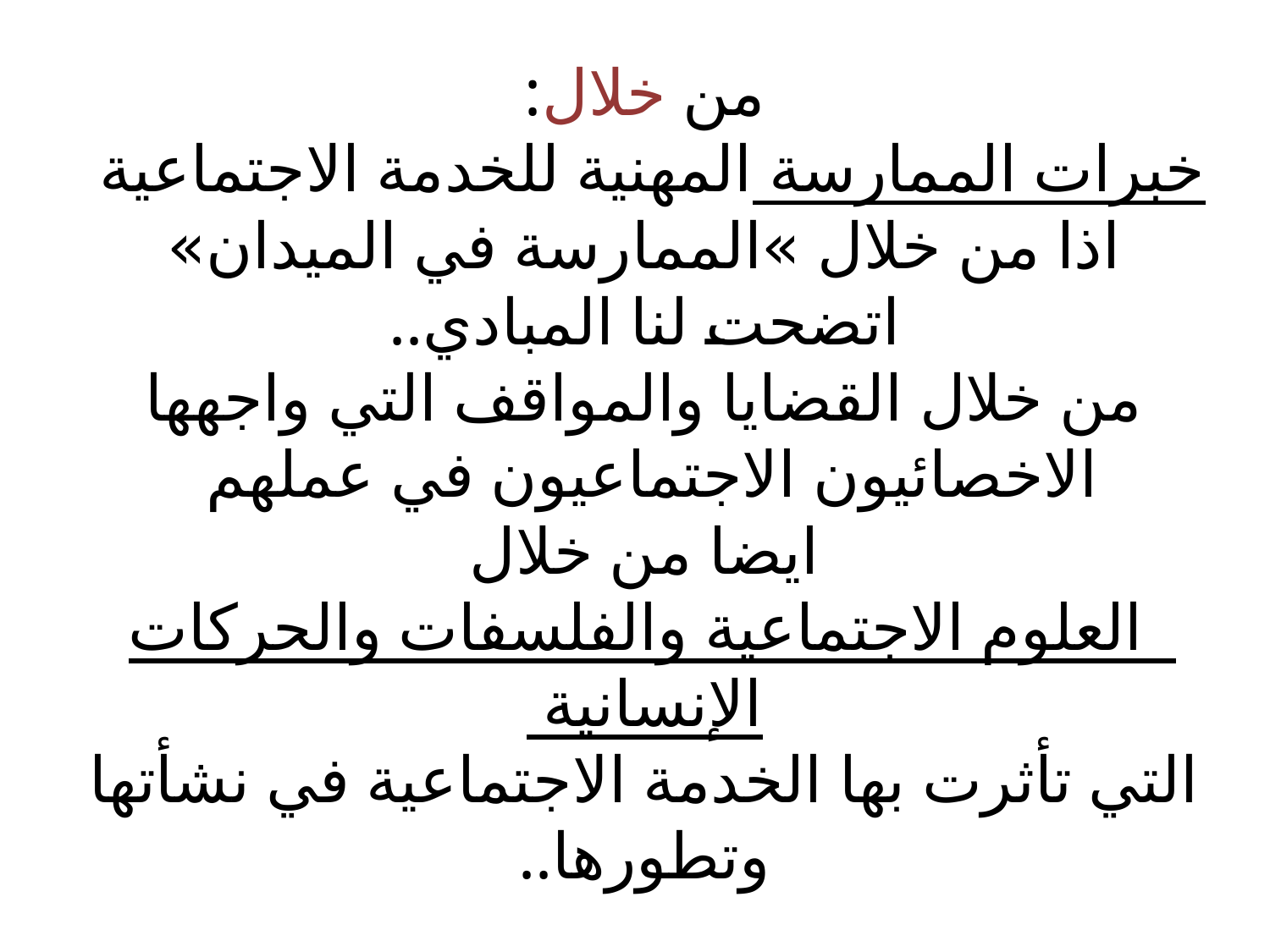

# من خلال: خبرات الممارسة المهنية للخدمة الاجتماعية اذا من خلال »الممارسة في الميدان» اتضحت لنا المبادي.. من خلال القضايا والمواقف التي واجهها الاخصائيون الاجتماعيون في عملهم ايضا من خلال العلوم الاجتماعية والفلسفات والحركات الإنسانية التي تأثرت بها الخدمة الاجتماعية في نشأتها وتطورها..